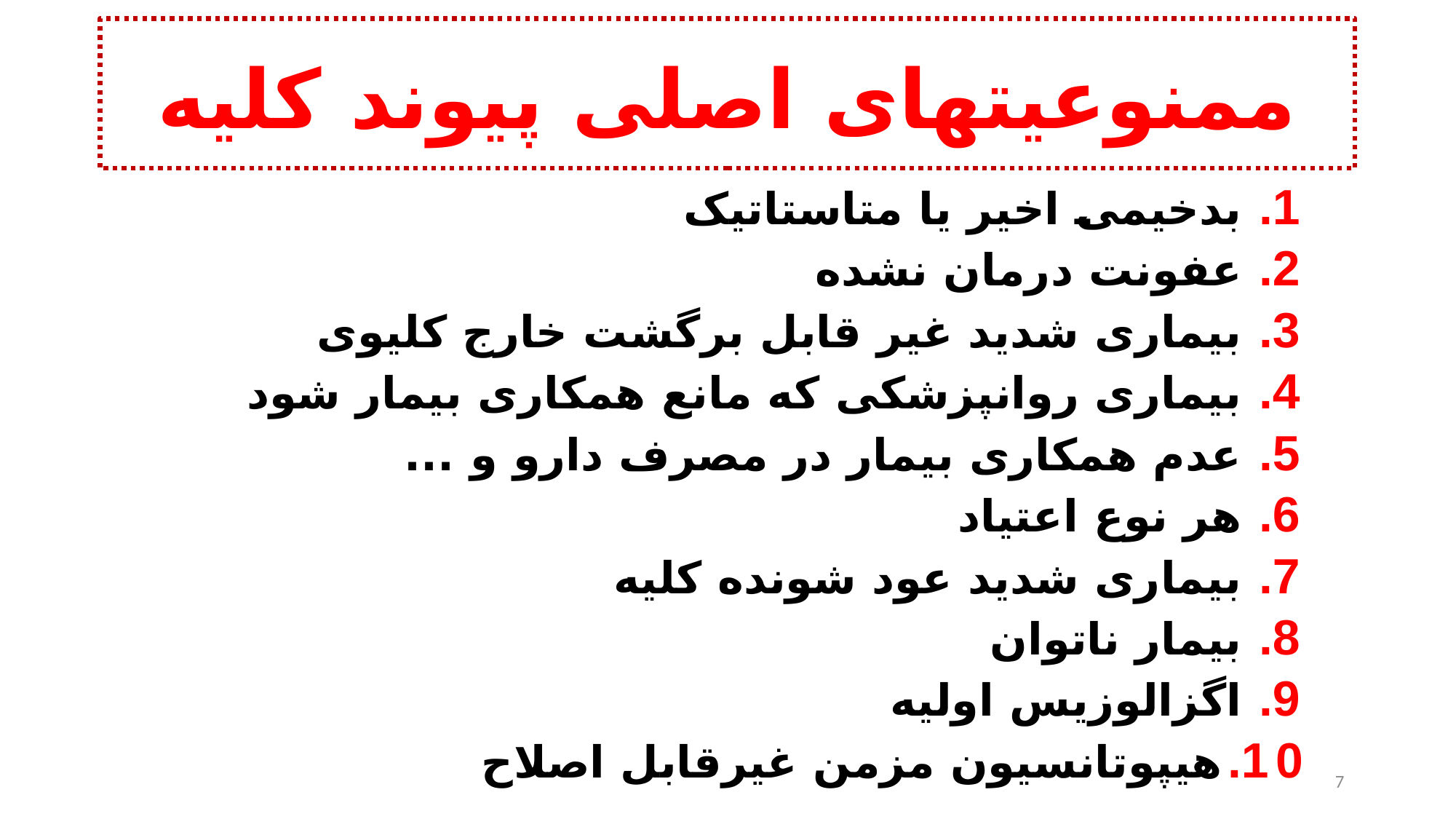

# ممنوعیتهای اصلی پیوند کلیه
بدخیمی اخیر یا متاستاتیک
عفونت درمان نشده
بیماری شدید غیر قابل برگشت خارج کلیوی
بیماری روانپزشکی که مانع همکاری بیمار شود
عدم همکاری بیمار در مصرف دارو و ...
هر نوع اعتیاد
بیماری شدید عود شونده کلیه
بیمار ناتوان
اگزالوزیس اولیه
هیپوتانسیون مزمن غیرقابل اصلاح
7